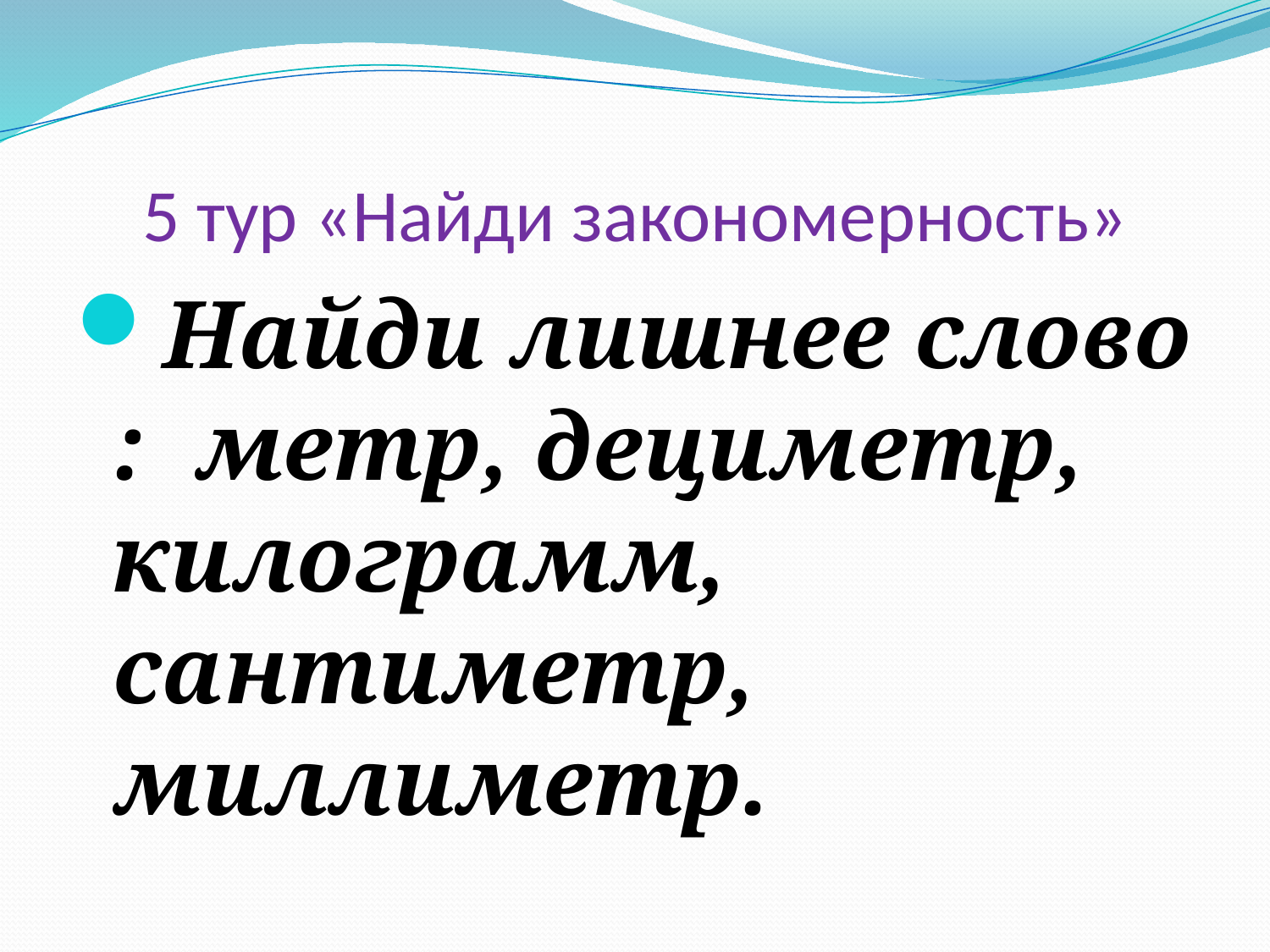

# 5 тур «Найди закономерность»
Найди лишнее слово :  метр, дециметр, килограмм, сантиметр, миллиметр.